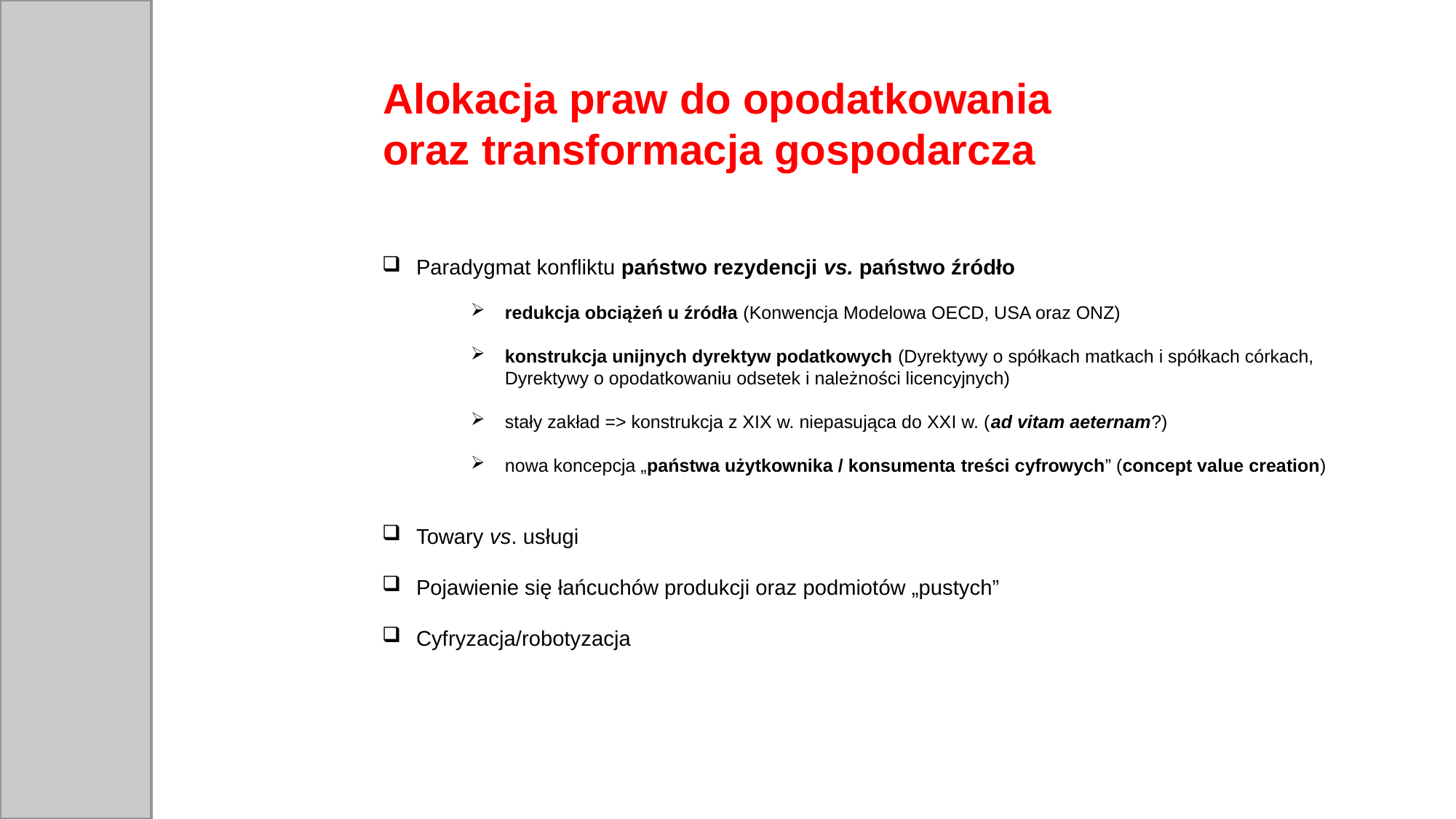

Alokacja praw do opodatkowania
oraz transformacja gospodarcza

Paradygmat konfliktu państwo rezydencji vs. państwo źródło

redukcja obciążeń u źródła (Konwencja Modelowa OECD, USA oraz ONZ)

konstrukcja unijnych dyrektyw podatkowych (Dyrektywy o spółkach matkach i spółkach córkach, Dyrektywy o opodatkowaniu odsetek i należności licencyjnych)

stały zakład => konstrukcja z XIX w. niepasująca do XXI w. (ad vitam aeternam?)

nowa koncepcja „państwa użytkownika / konsumenta treści cyfrowych” (concept value creation)

Towary vs. usługi

Pojawienie się łańcuchów produkcji oraz podmiotów „pustych”

Cyfryzacja/robotyzacja